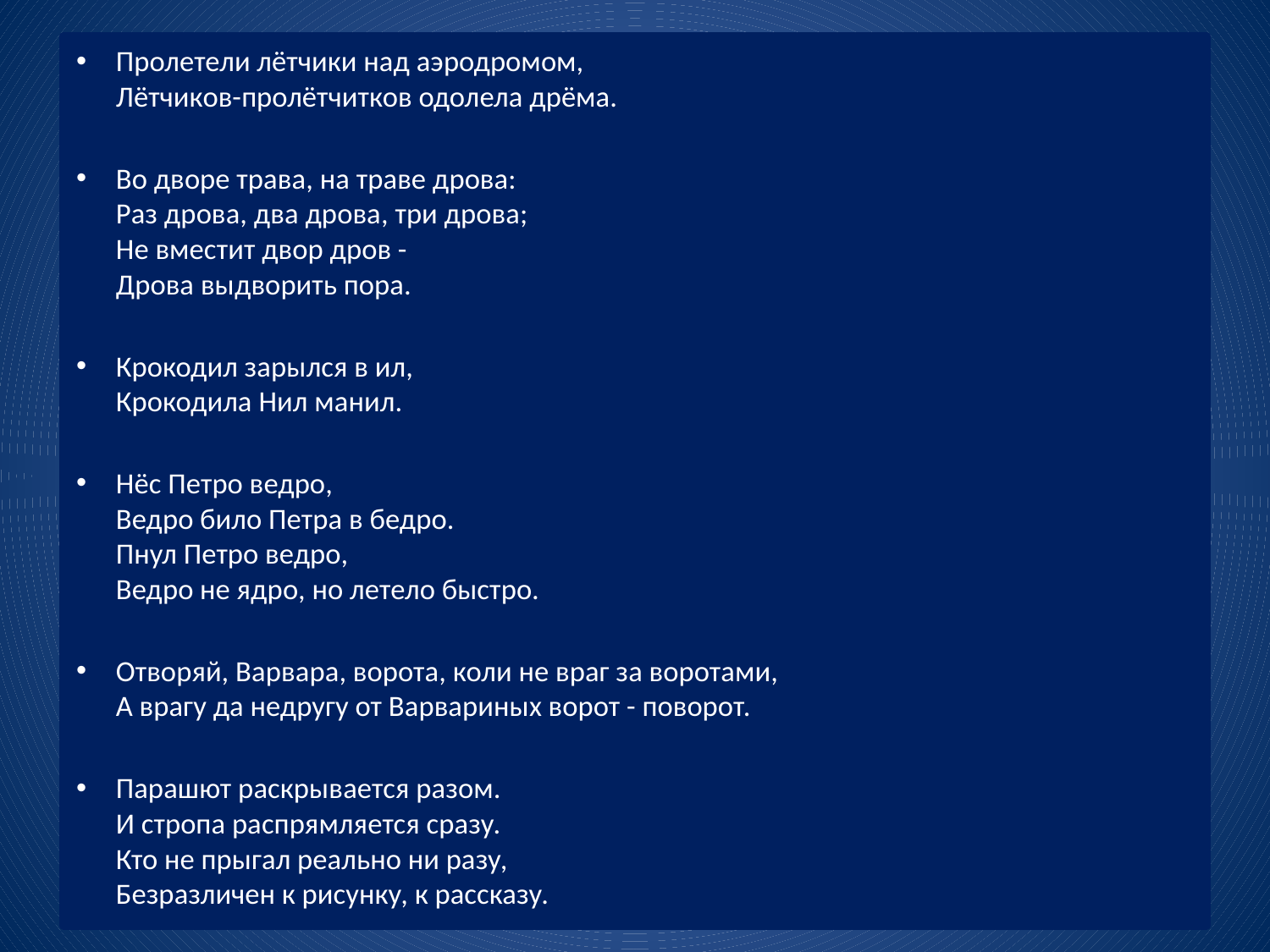

Пролетели лётчики над аэродромом, 
Лётчиков-пролётчитков одолела дрёма.

Во дворе трава, на траве дрова: 
Раз дрова, два дрова, три дрова;
Не вместит двор дров -
Дрова выдворить пора.

Крокодил зарылся в ил, 
Крокодила Нил манил.

Нёс Петро ведро, 
Ведро било Петра в бедро. 
Пнул Петро ведро, 
Ведро не ядро, но летело быстро.

Отворяй, Варвара, ворота, коли не враг за воротами, 
А врагу да недругу от Варвариных ворот - поворот.

Парашют раскрывается разом. 
И стропа распрямляется сразу. 
Кто не прыгал реально ни разу, 
Безразличен к рисунку, к рассказу.